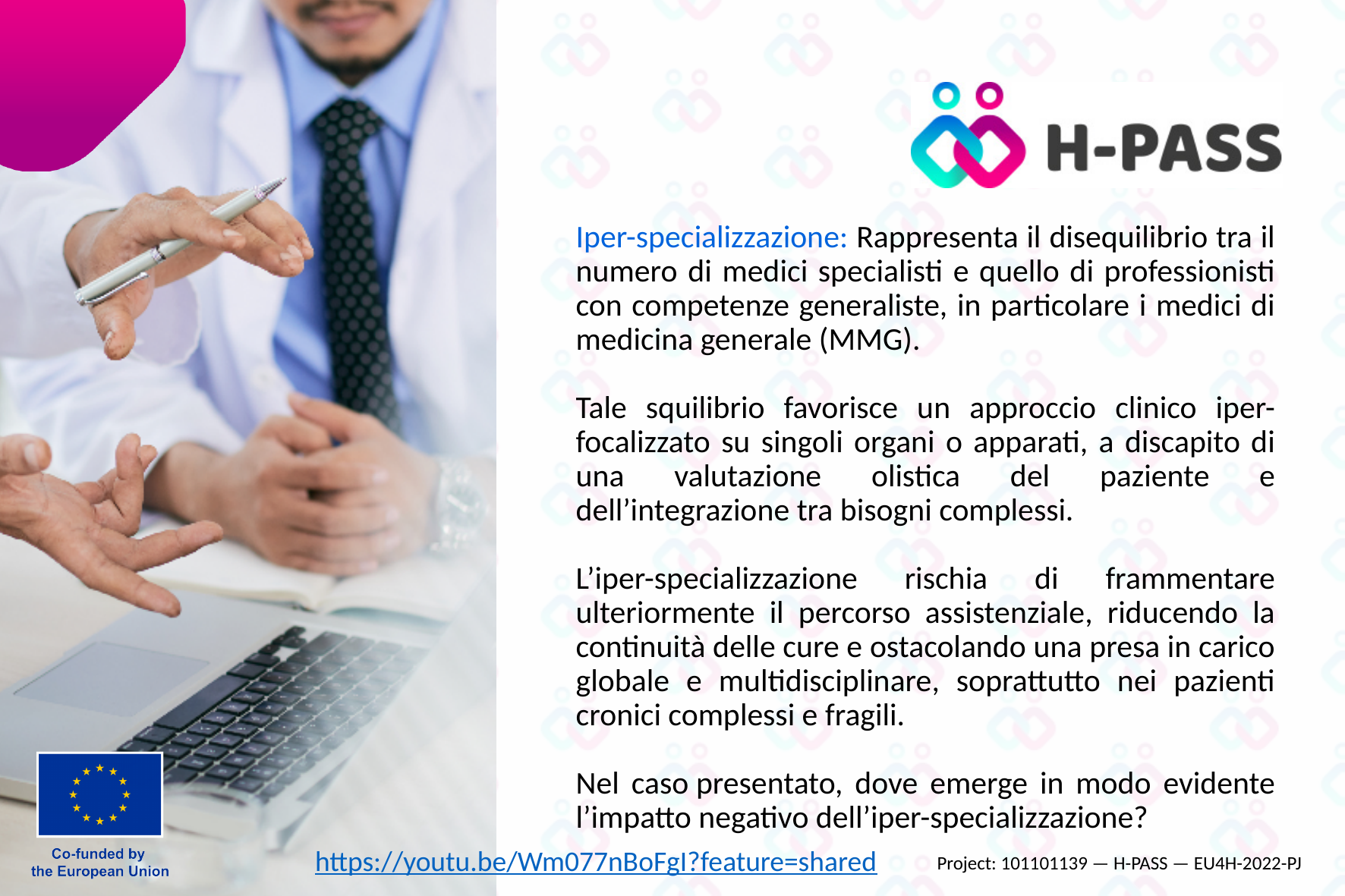

Iper-specializzazione: Rappresenta il disequilibrio tra il numero di medici specialisti e quello di professionisti con competenze generaliste, in particolare i medici di medicina generale (MMG).
Tale squilibrio favorisce un approccio clinico iper-focalizzato su singoli organi o apparati, a discapito di una valutazione olistica del paziente e dell’integrazione tra bisogni complessi.

L’iper-specializzazione rischia di frammentare ulteriormente il percorso assistenziale, riducendo la continuità delle cure e ostacolando una presa in carico globale e multidisciplinare, soprattutto nei pazienti cronici complessi e fragili.

Nel caso presentato, dove emerge in modo evidente l’impatto negativo dell’iper-specializzazione?

https://youtu.be/Wm077nBoFgI?feature=shared
Project: 101101139 — H-PASS — EU4H-2022-PJ